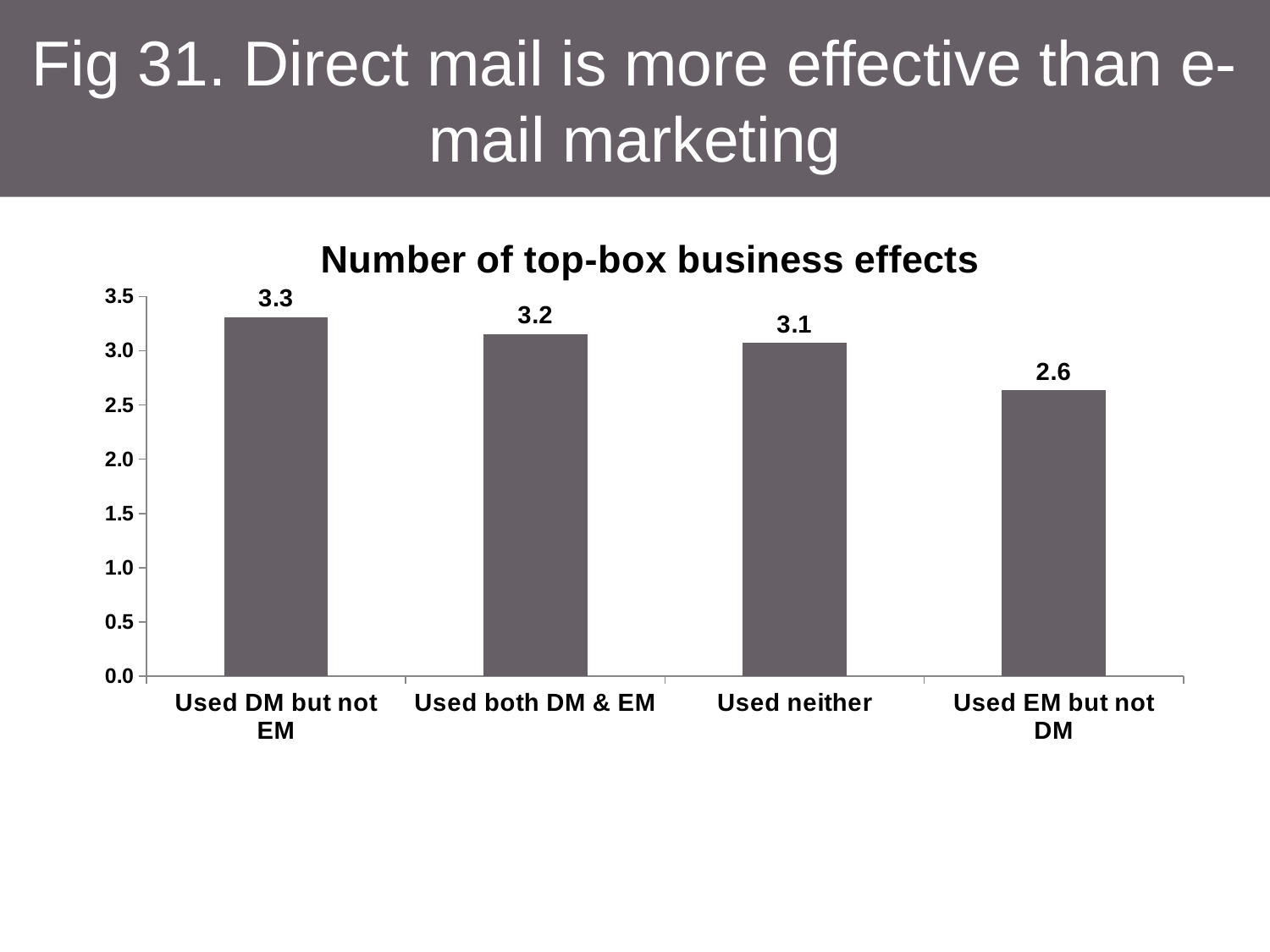

# Fig 31. Direct mail is more effective than e-mail marketing

### Chart: Number of top-box business effects

| Category | Average number of top-box busienss effects |
|---|---|
| Used DM but not EM | 3.311111111111111 |
| Used both DM & EM | 3.153846153846154 |
| Used neither | 3.071428571428572 |
| Used EM but not DM | 2.634146341463415 |